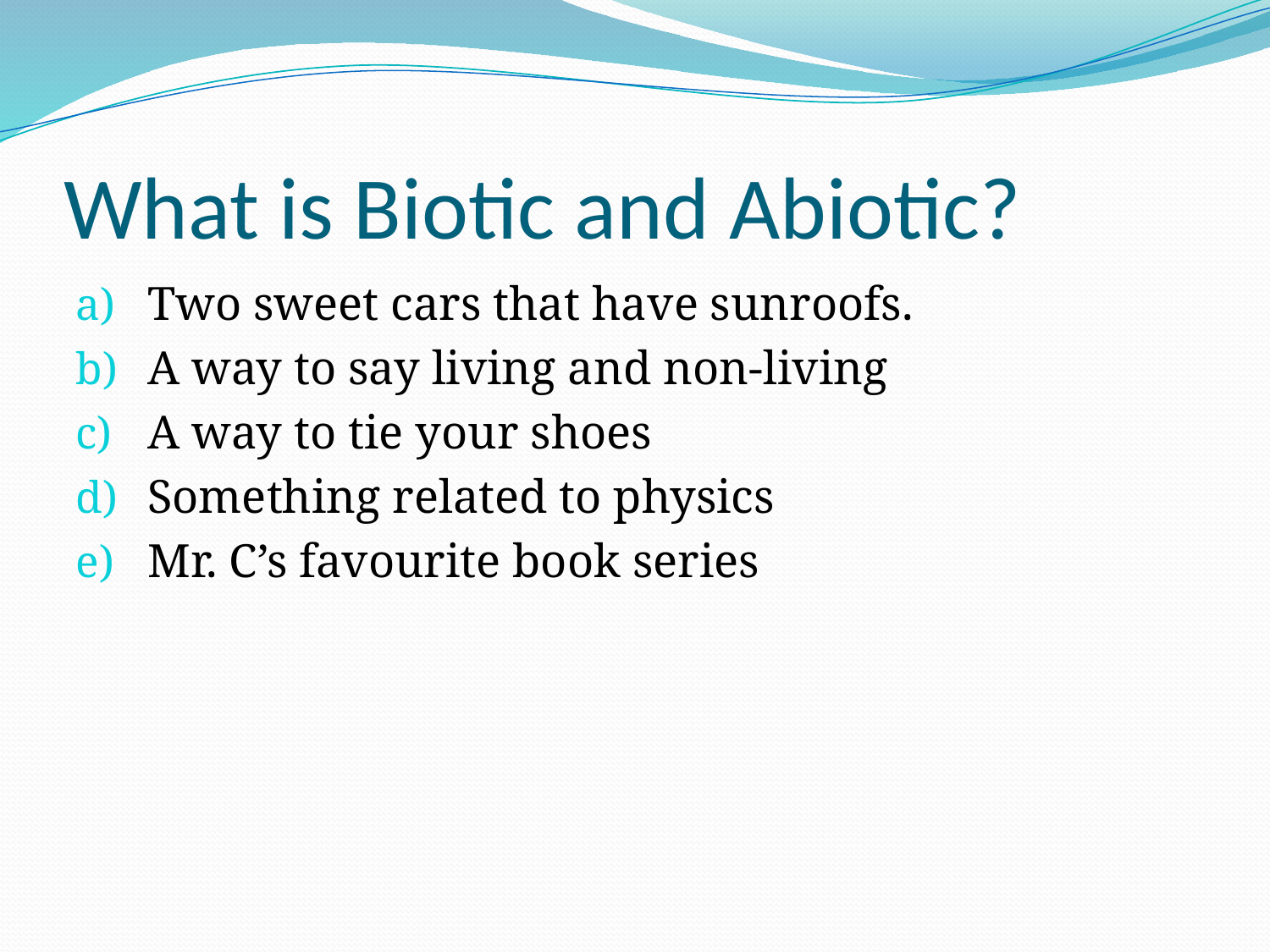

# What is Biotic and Abiotic?
Two sweet cars that have sunroofs.
A way to say living and non-living
A way to tie your shoes
Something related to physics
Mr. C’s favourite book series